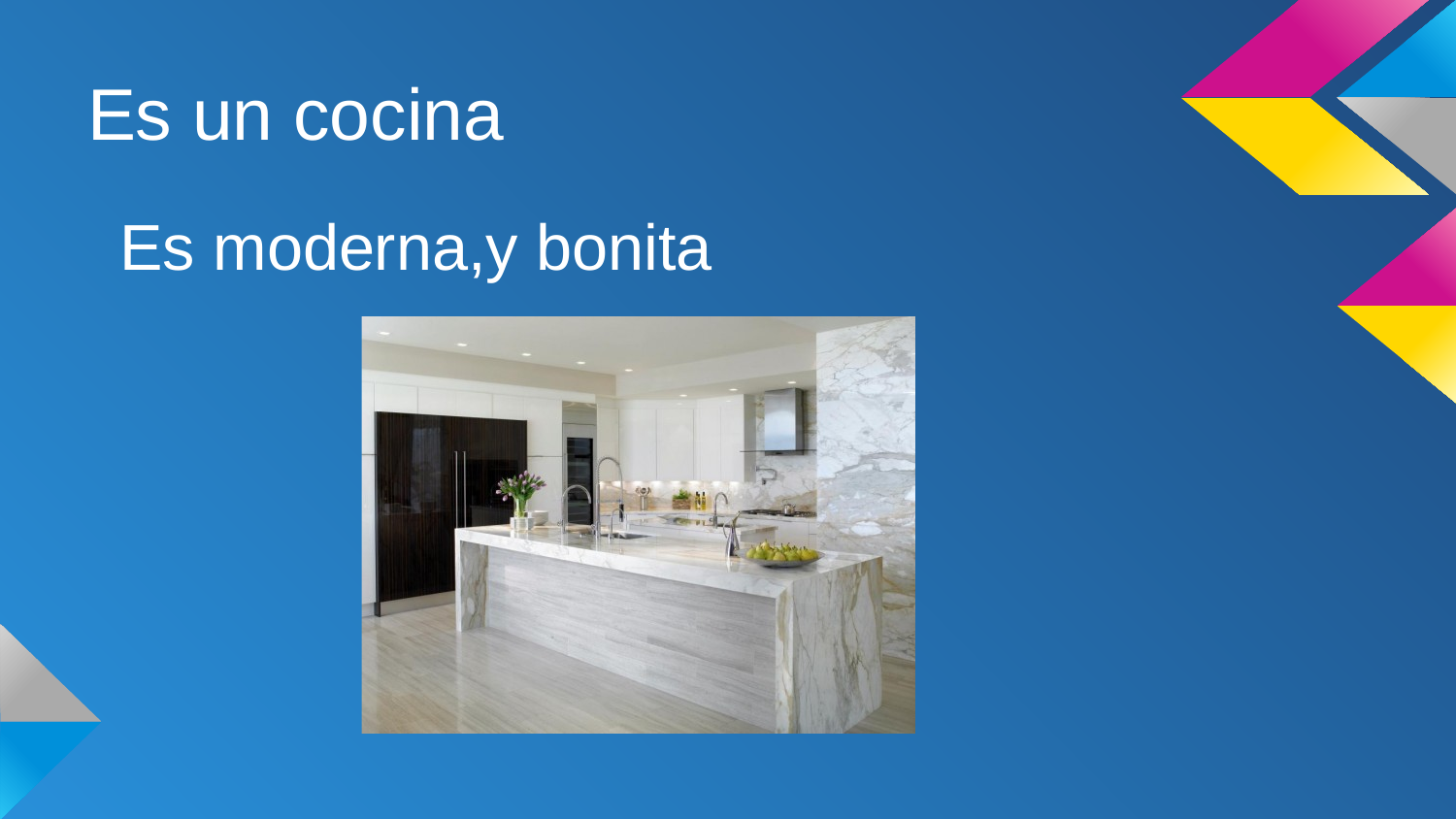

# Es un cocina
Es moderna,y bonita